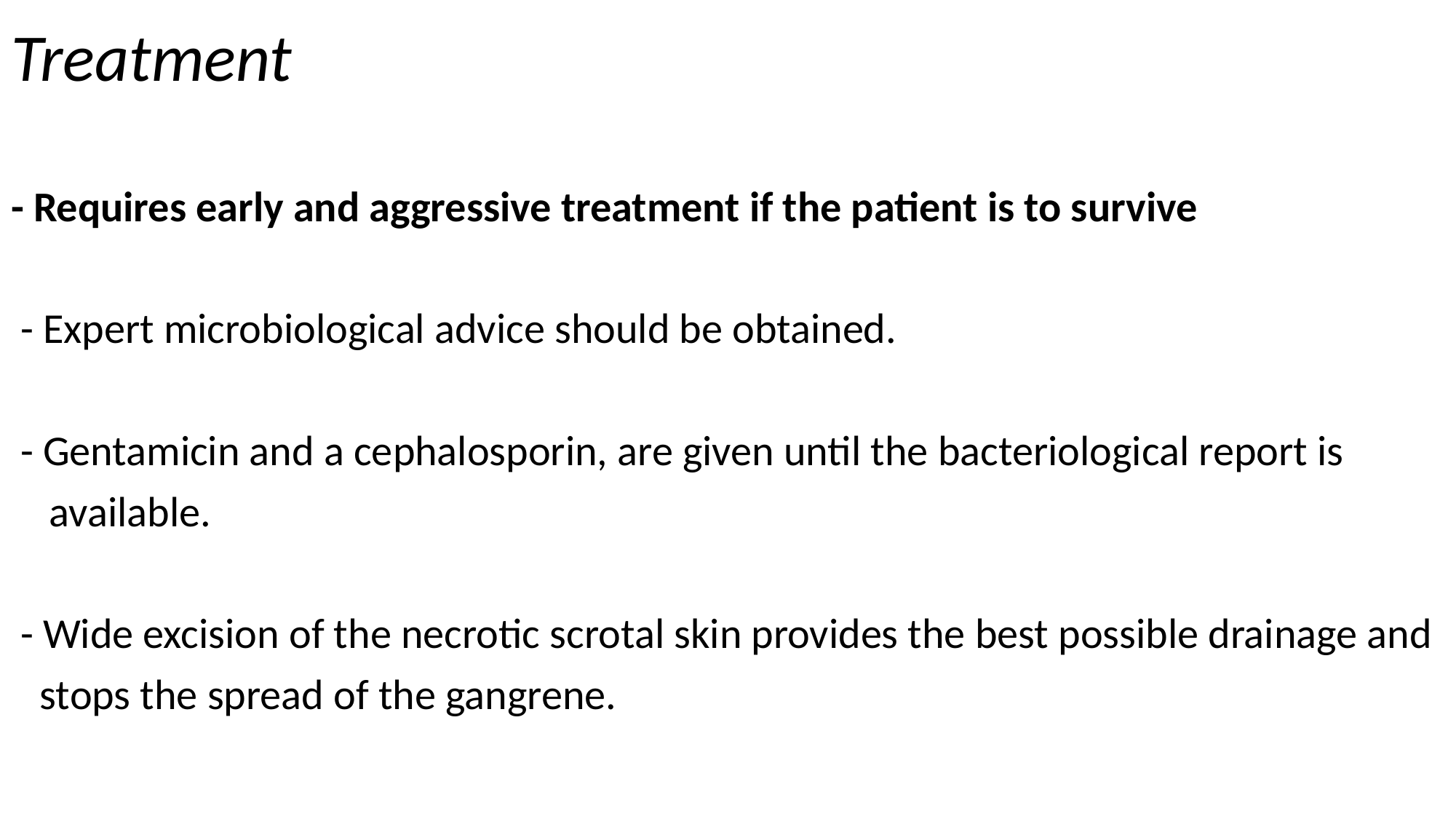

# Treatment

- Requires early and aggressive treatment if the patient is to survive

 - Expert microbiological advice should be obtained.

 - Gentamicin and a cephalosporin, are given until the bacteriological report is
    available.

 - Wide excision of the necrotic scrotal skin provides the best possible drainage and
   stops the spread of the gangrene.